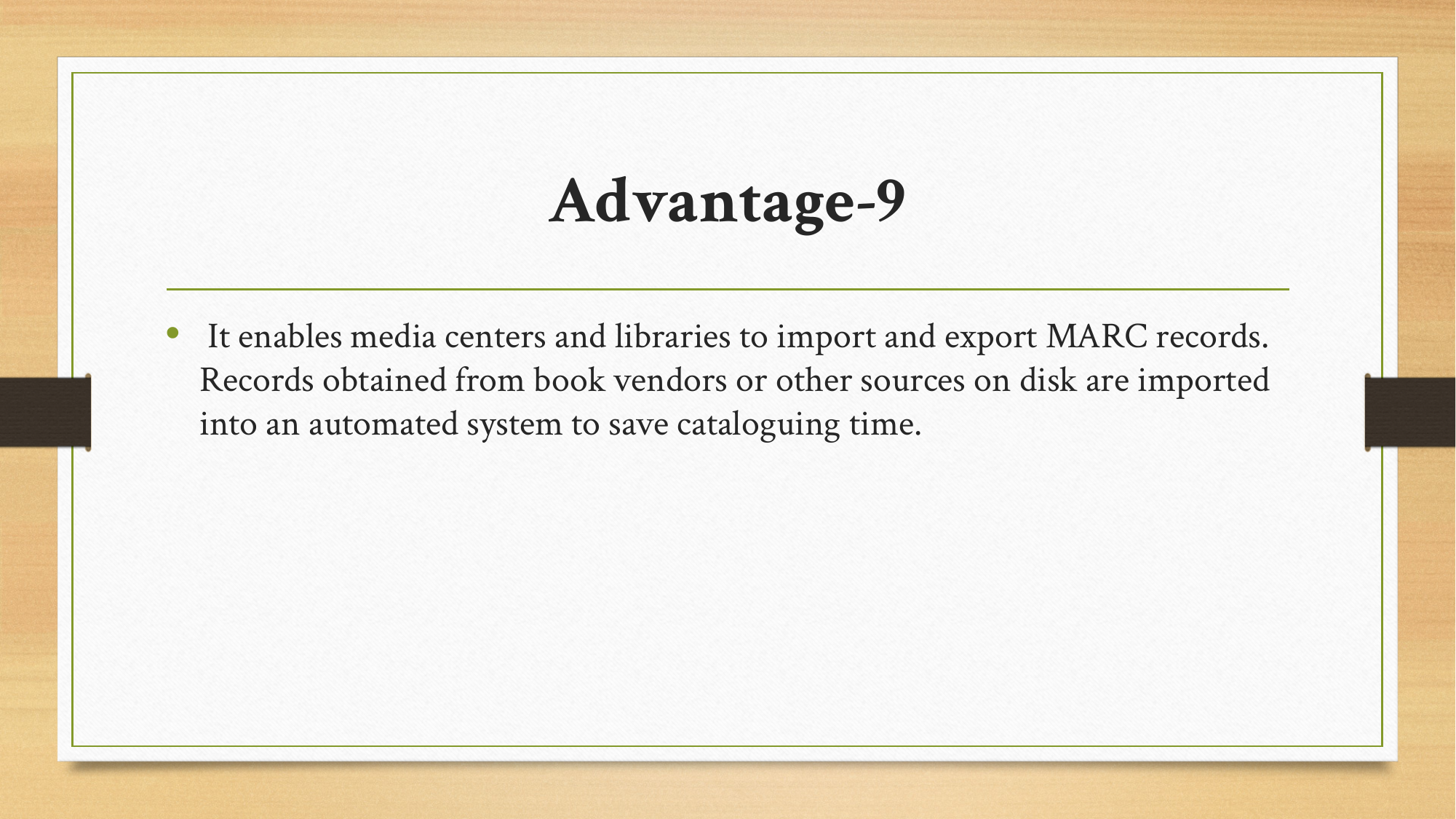

# Advantage-9
 It enables media centers and libraries to import and export MARC records. Records obtained from book vendors or other sources on disk are imported into an automated system to save cataloguing time.